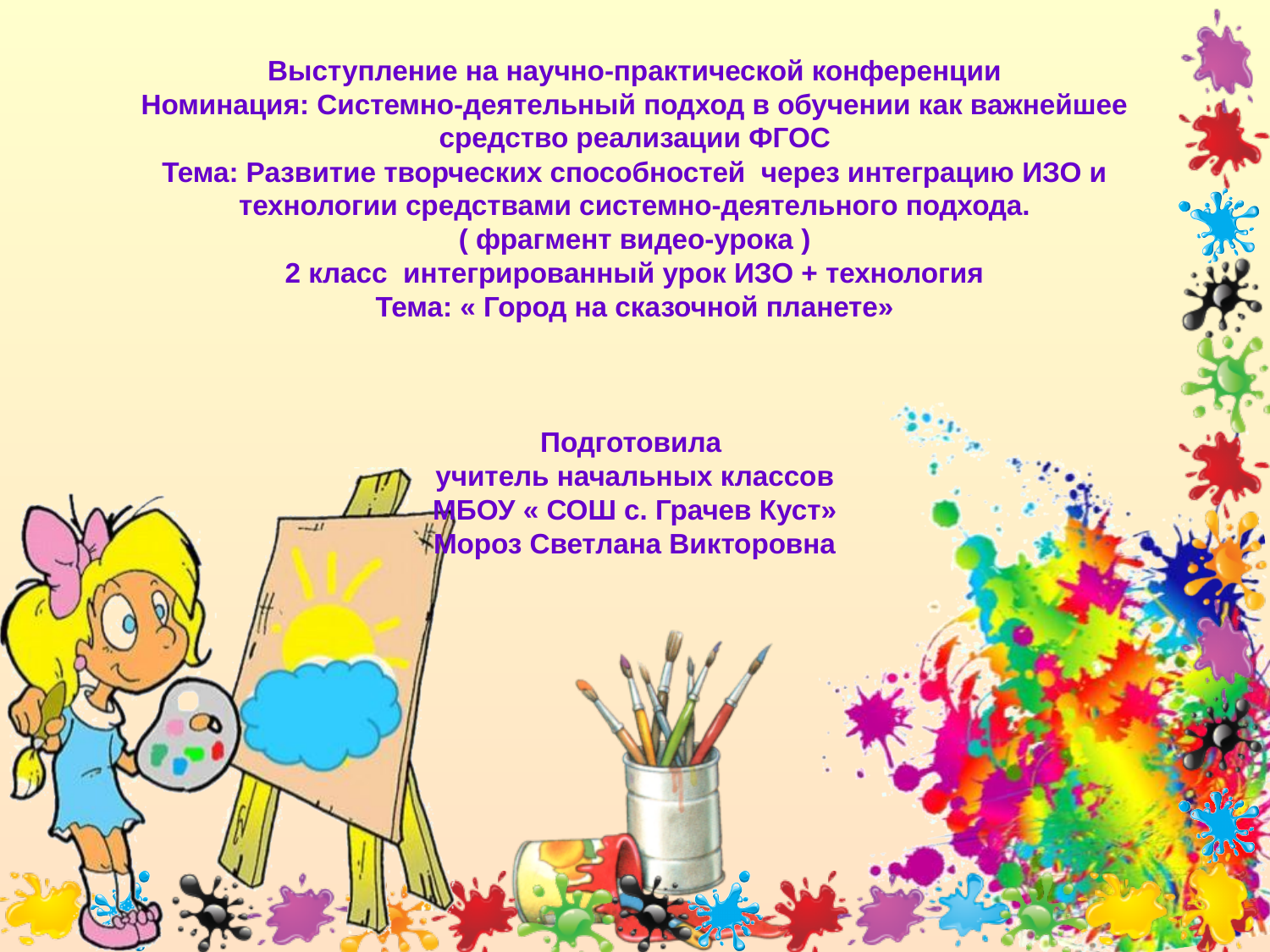

Выступление на научно-практической конференции
Номинация: Системно-деятельный подход в обучении как важнейшее средство реализации ФГОС
Тема: Развитие творческих способностей  через интеграцию ИЗО и технологии средствами системно-деятельного подхода.
( фрагмент видео-урока )
2 класс  интегрированный урок ИЗО + технология
Тема: « Город на сказочной планете»

Подготовила
учитель начальных классов
МБОУ « СОШ с. Грачев Куст»
Мороз Светлана Викторовна